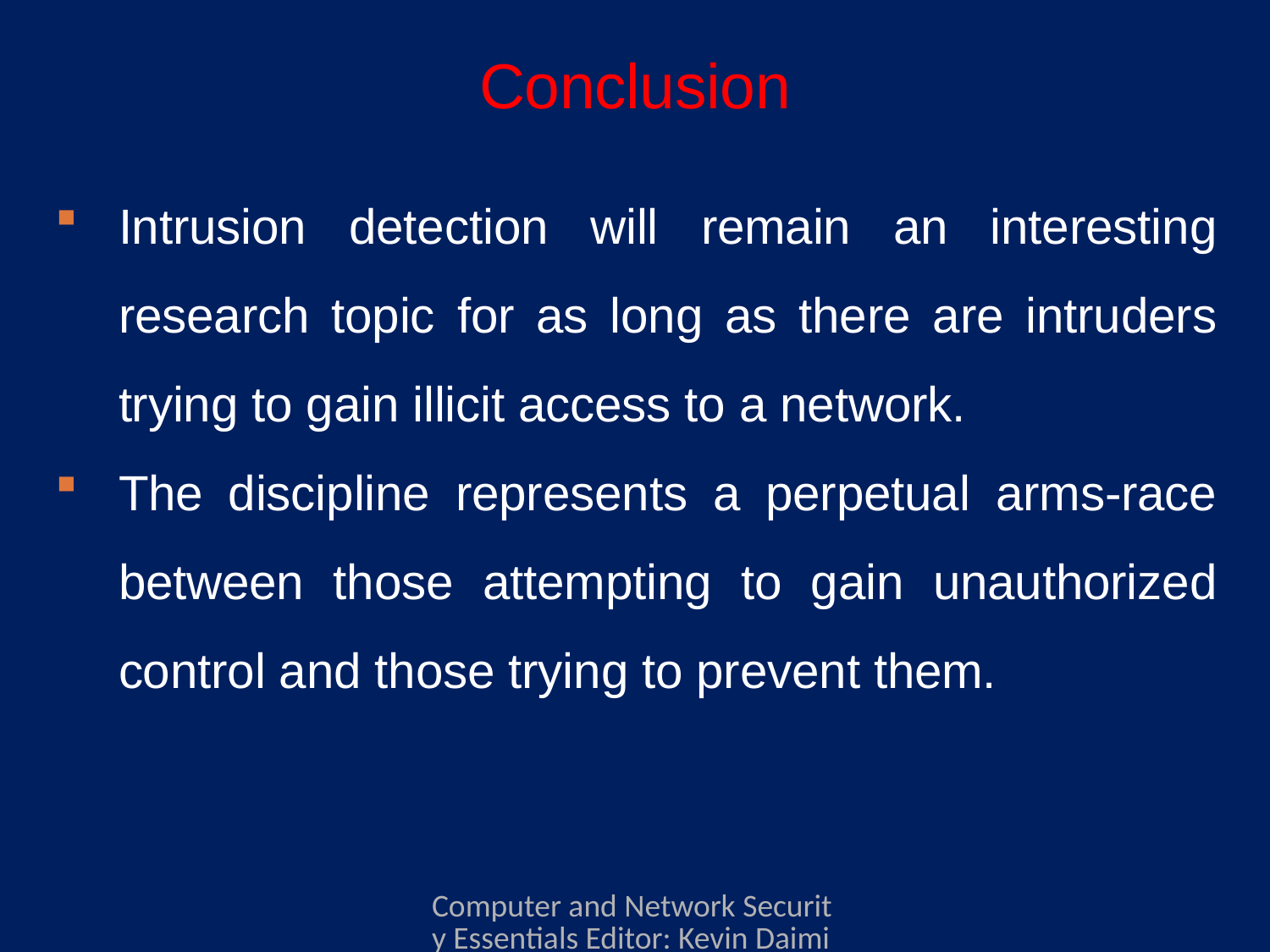

# Conclusion
Intrusion detection will remain an interesting research topic for as long as there are intruders trying to gain illicit access to a network.
The discipline represents a perpetual arms-race between those attempting to gain unauthorized control and those trying to prevent them.
Computer and Network Security Essentials Editor: Kevin Daimi Associate Editors: Guillermo Francia, Levent Ertaul, Luis H. Encinas, Eman El-Sheikh Published by Springer